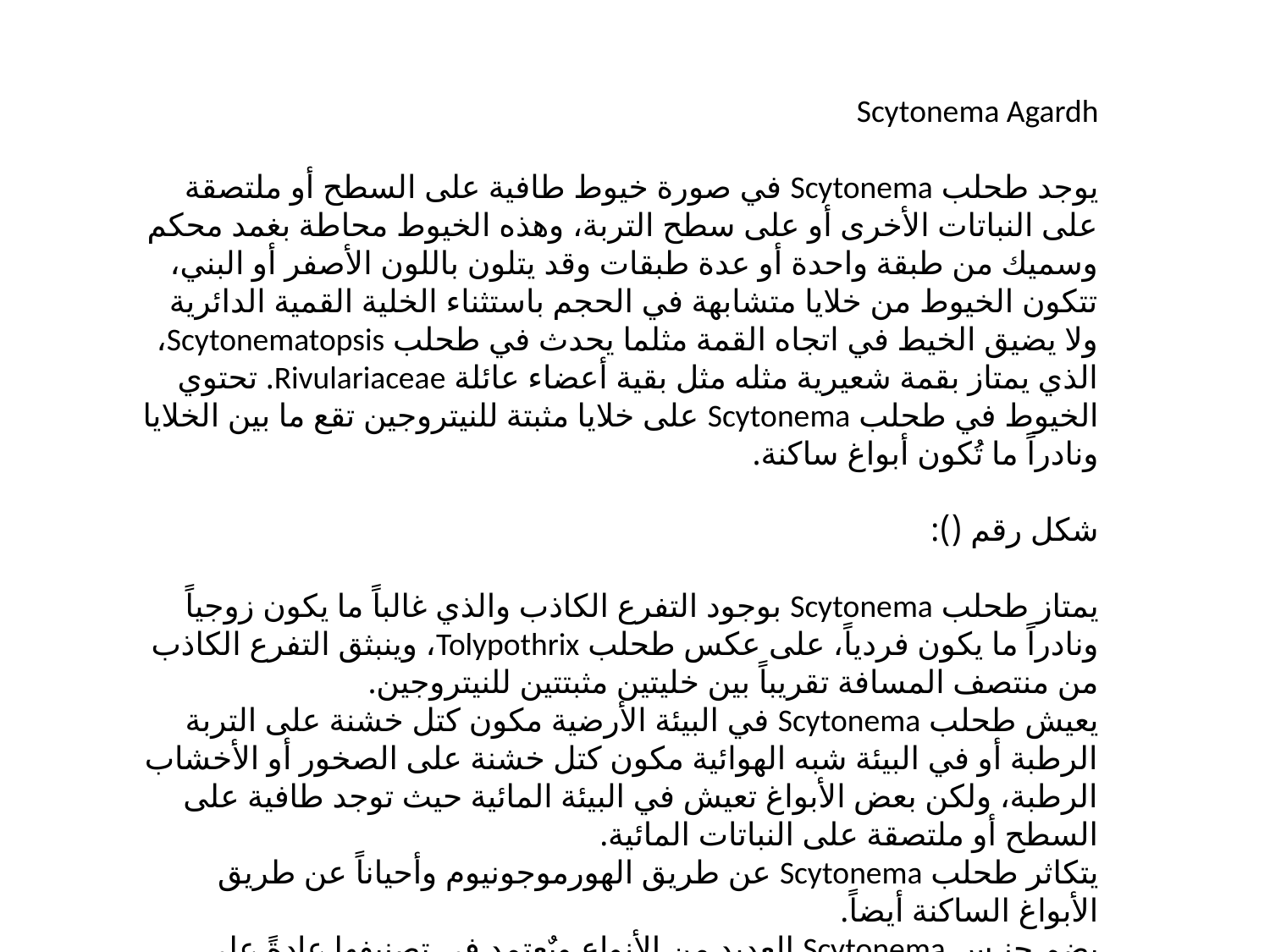

Scytonema Agardh 
يوجد طحلب Scytonema في صورة خيوط طافية على السطح أو ملتصقة على النباتات الأخرى أو على سطح التربة، وهذه الخيوط محاطة بغمد محكم وسميك من طبقة واحدة أو عدة طبقات وقد يتلون باللون الأصفر أو البني، تتكون الخيوط من خلايا متشابهة في الحجم باستثناء الخلية القمية الدائرية ولا يضيق الخيط في اتجاه القمة مثلما يحدث في طحلب Scytonematopsis، الذي يمتاز بقمة شعيرية مثله مثل بقية أعضاء عائلة Rivulariaceae. تحتوي الخيوط في طحلب Scytonema على خلايا مثبتة للنيتروجين تقع ما بين الخلايا ونادراً ما تُكون أبواغ ساكنة. 
شكل رقم ():
يمتاز طحلب Scytonema بوجود التفرع الكاذب والذي غالباً ما يكون زوجياً ونادراً ما يكون فردياً، على عكس طحلب Tolypothrix، وينبثق التفرع الكاذب من منتصف المسافة تقريباً بين خليتين مثبتتين للنيتروجين. 
يعيش طحلب Scytonema في البيئة الأرضية مكون كتل خشنة على التربة الرطبة أو في البيئة شبه الهوائية مكون كتل خشنة على الصخور أو الأخشاب الرطبة، ولكن بعض الأبواغ تعيش في البيئة المائية حيث توجد طافية على السطح أو ملتصقة على النباتات المائية. 
يتكاثر طحلب Scytonema عن طريق الهورموجونيوم وأحياناً عن طريق الأبواغ الساكنة أيضاً. 
يضم جنـس Scytonema العديد من الأنواع ويٌعتمد في تصنيفها عادةً على حجم الخلية ونوعية الغمد، وعلى الرغم من هذا فقد تم تسجيل نوع واحد فقط هو S. ocellatum.